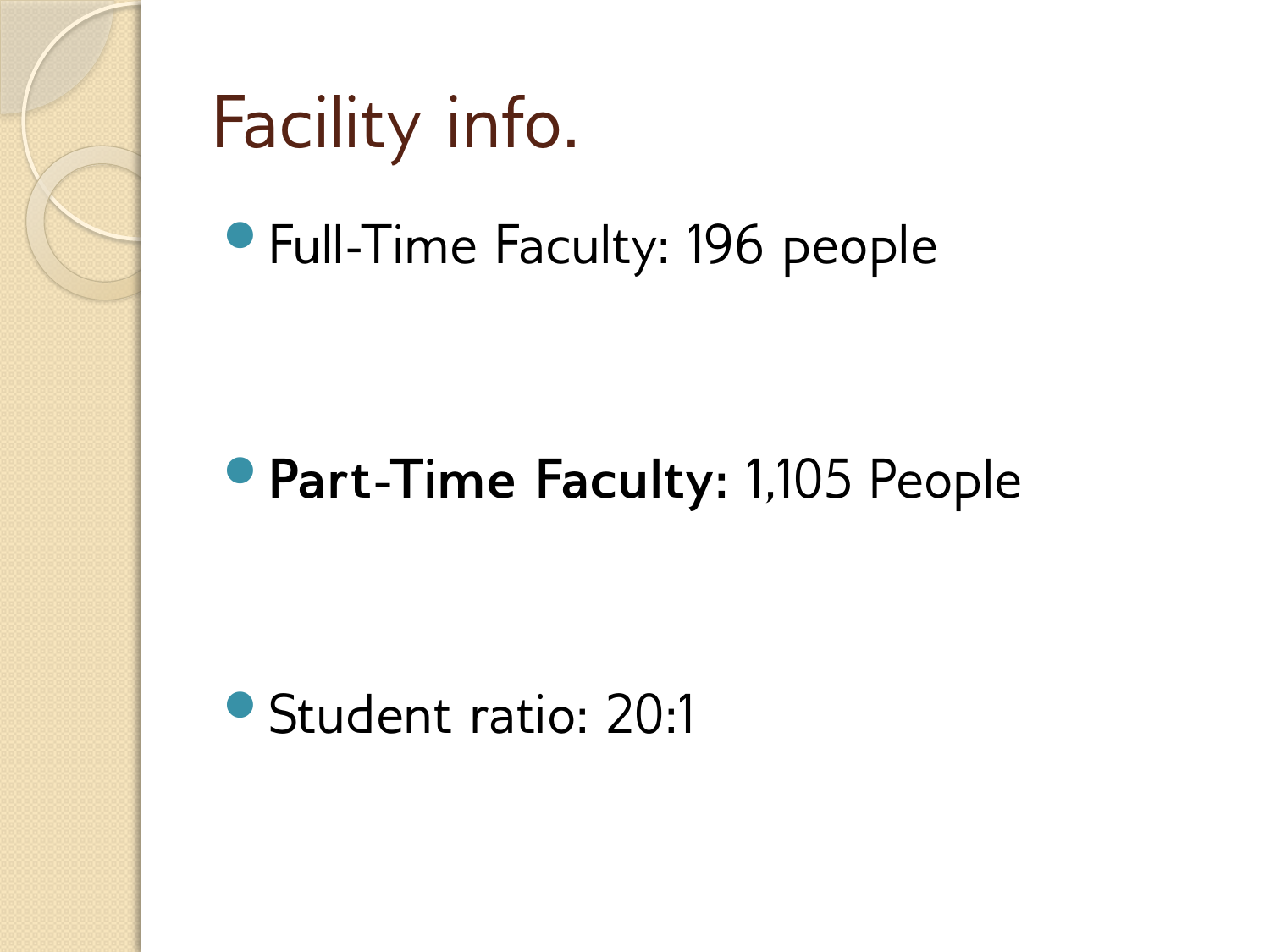

# Facility info.
Full-Time Faculty: 196 people

Part-Time Faculty: 1,105 People

Student ratio: 20:1